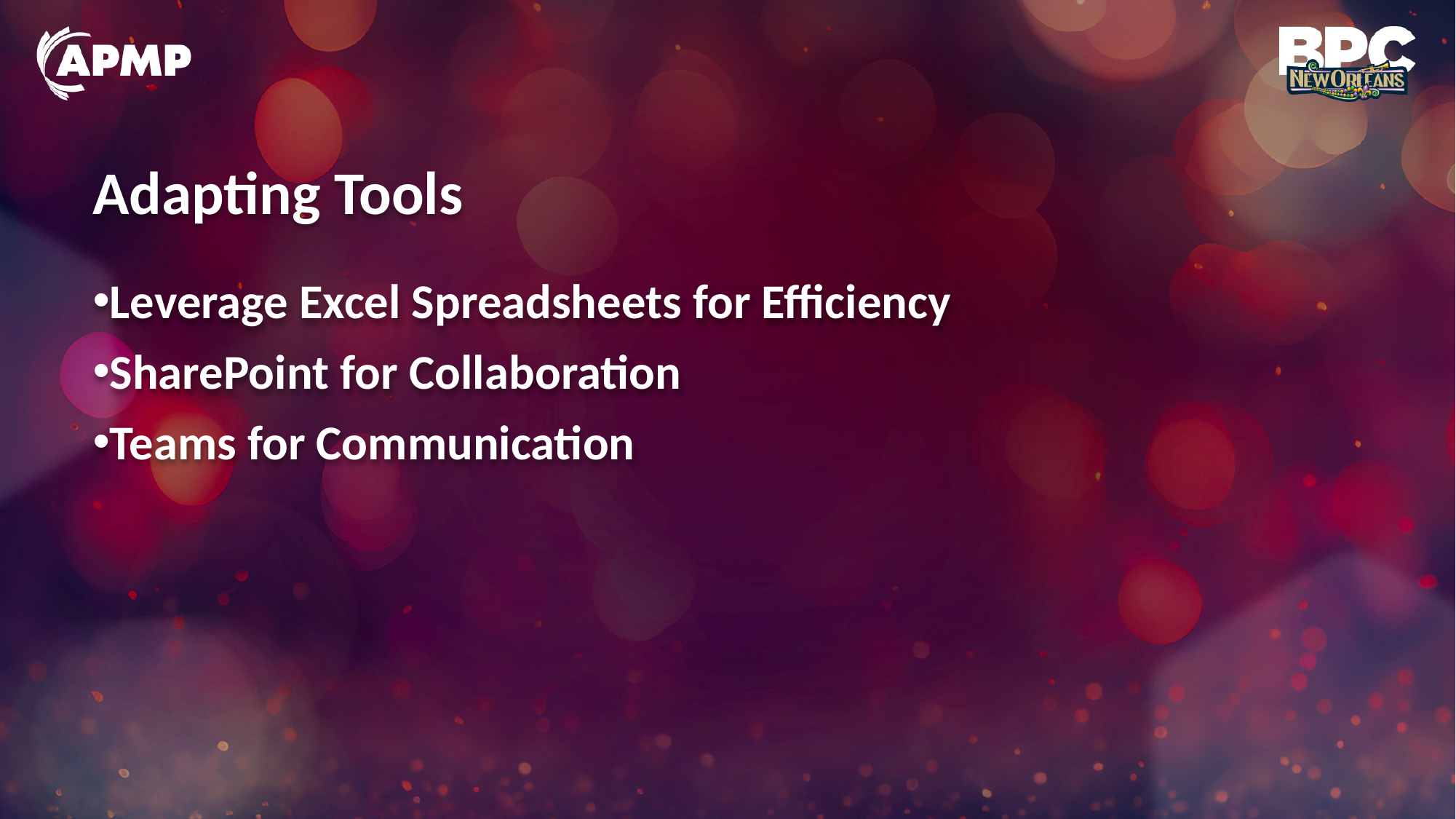

# Adapting Tools
Leverage Excel Spreadsheets for Efficiency
SharePoint for Collaboration
Teams for Communication